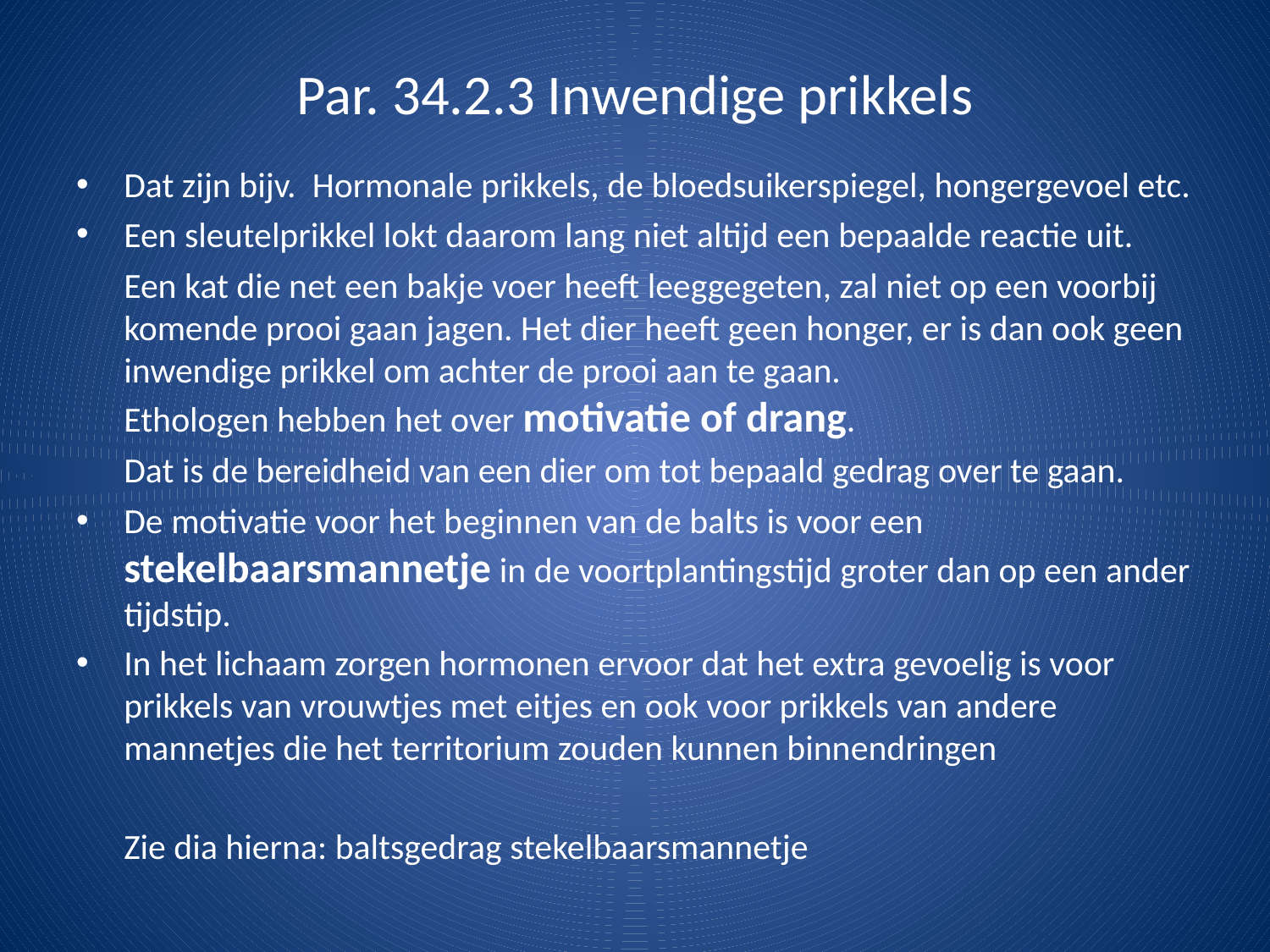

# Par. 34.2.3 Inwendige prikkels
Dat zijn bijv.  Hormonale prikkels, de bloedsuikerspiegel, hongergevoel etc.
Een sleutelprikkel lokt daarom lang niet altijd een bepaalde reactie uit.
	Een kat die net een bakje voer heeft leeggegeten, zal niet op een voorbij komende prooi gaan jagen. Het dier heeft geen honger, er is dan ook geen inwendige prikkel om achter de prooi aan te gaan.
Ethologen hebben het over motivatie of drang.
	Dat is de bereidheid van een dier om tot bepaald gedrag over te gaan.
De motivatie voor het beginnen van de balts is voor een stekelbaarsmannetje in de voortplantingstijd groter dan op een ander tijdstip.
In het lichaam zorgen hormonen ervoor dat het extra gevoelig is voor prikkels van vrouwtjes met eitjes en ook voor prikkels van andere mannetjes die het territorium zouden kunnen binnendringen

	Zie dia hierna: baltsgedrag stekelbaarsmannetje